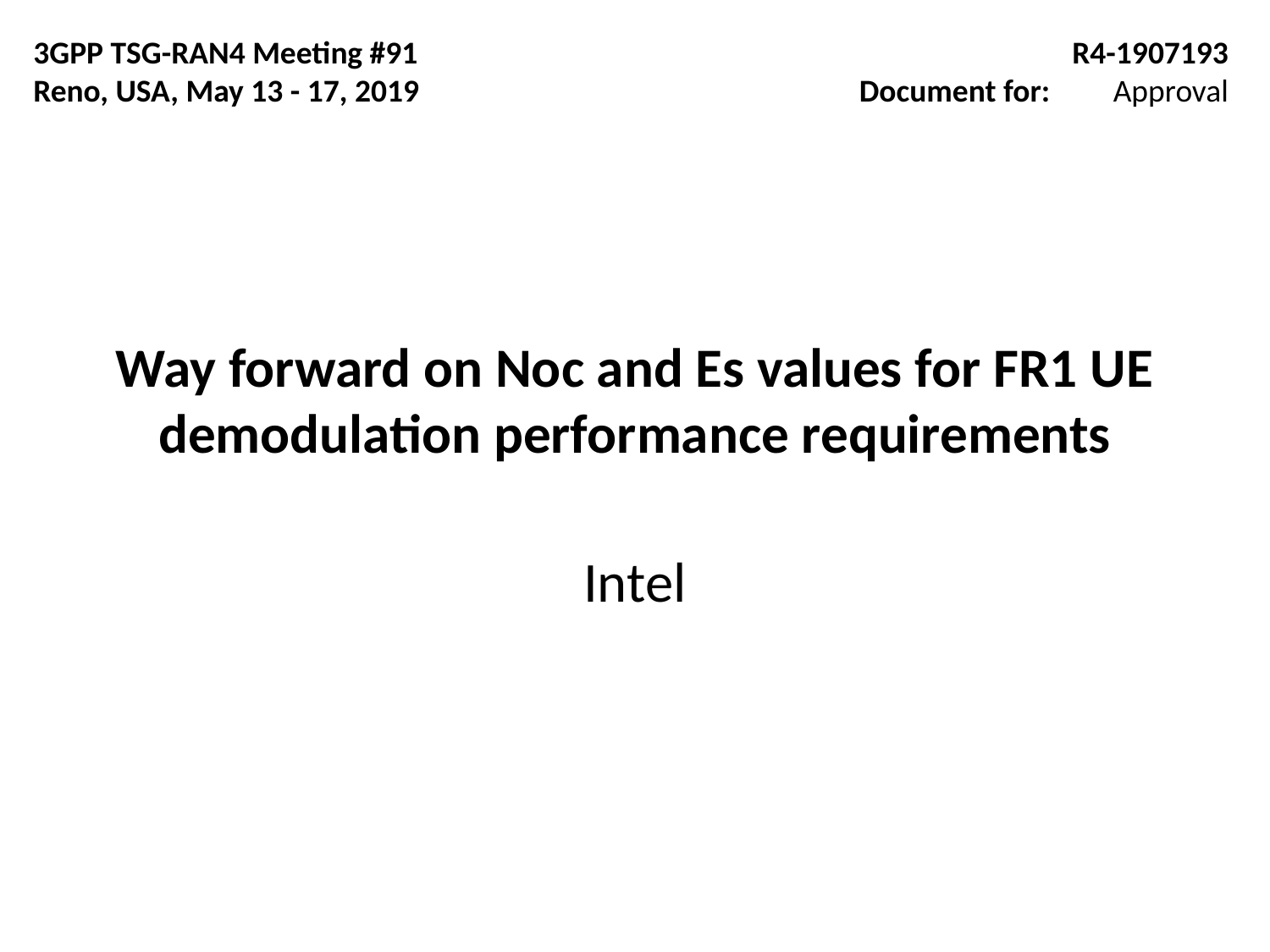

3GPP TSG-RAN4 Meeting #91
Reno, USA, May 13 - 17, 2019
R4-1907193
Document for:	Approval
# Way forward on Noc and Es values for FR1 UE demodulation performance requirements
Intel